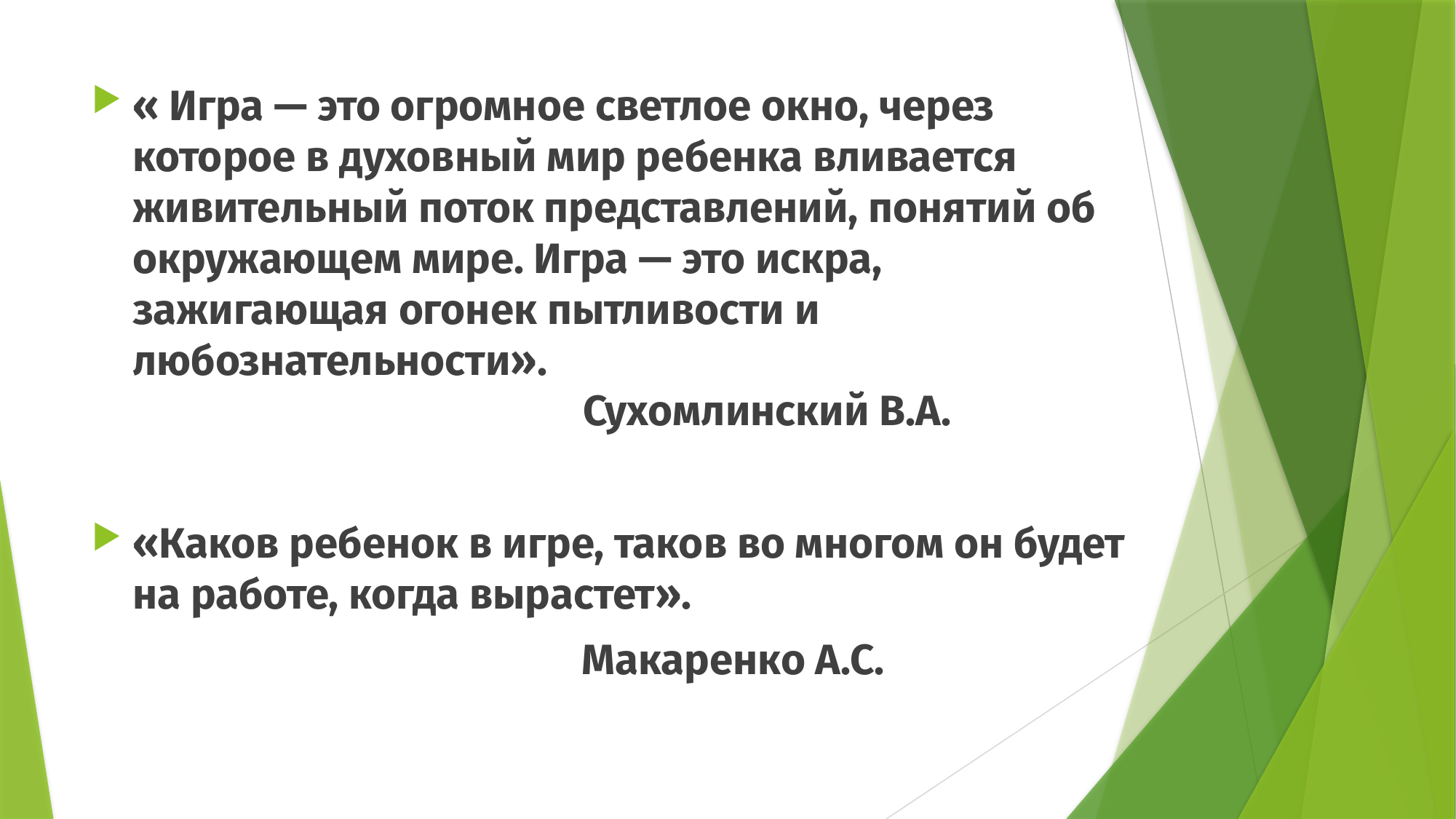

#
« Игра — это огромное светлое окно, через которое в духовный мир ребенка вливается живительный поток представлений, понятий об окружающем мире. Игра — это искра, зажигающая огонек пытливости и любознательности».
                                             Сухомлинский В.А.

«Каков ребенок в игре, таков во многом он будет на работе, когда вырастет».
                                                 Макаренко А.С.